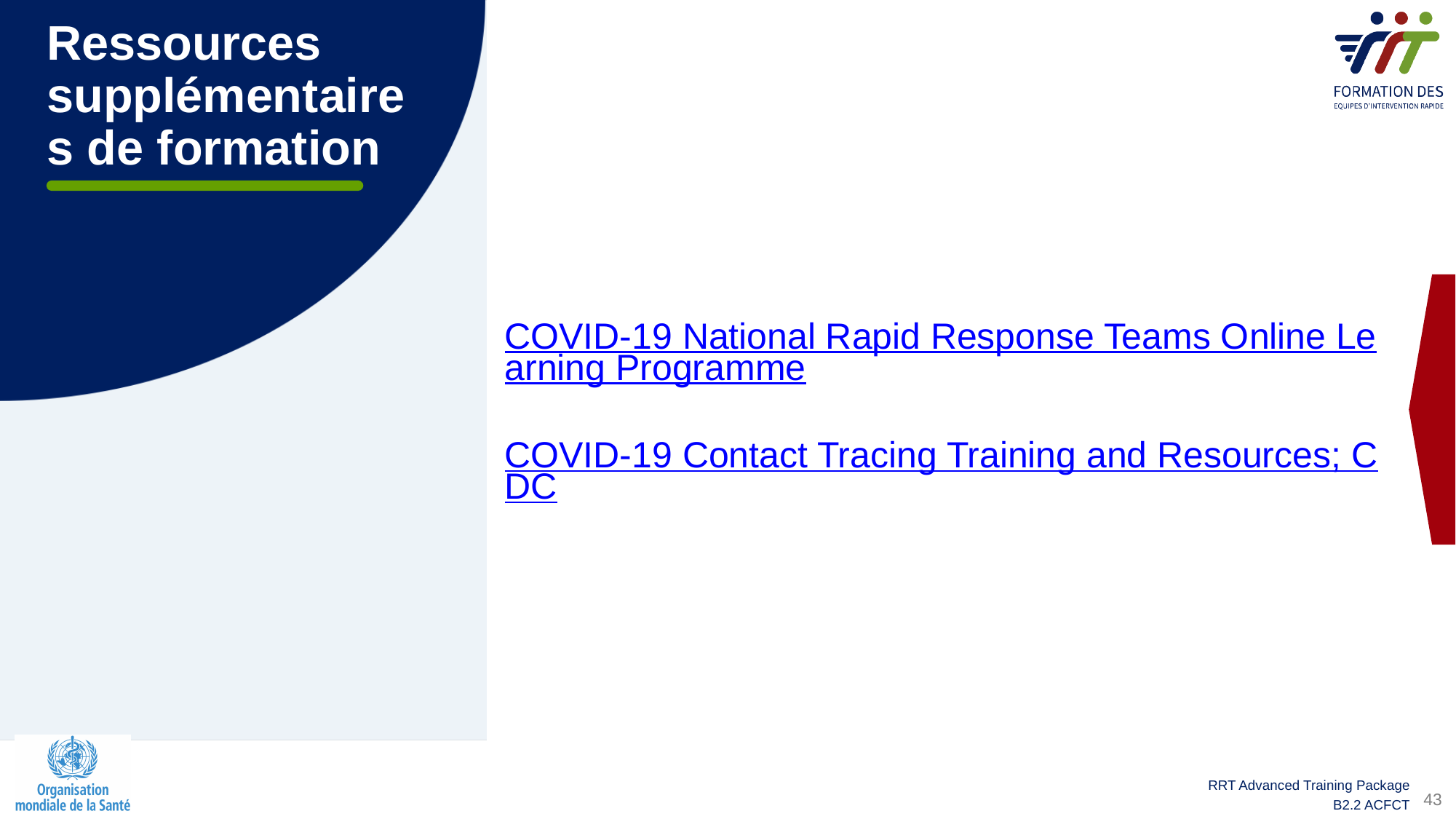

# Ressources supplémentaires de formation
COVID-19 National Rapid Response Teams Online Learning Programme

COVID-19 Contact Tracing Training and Resources; CDC